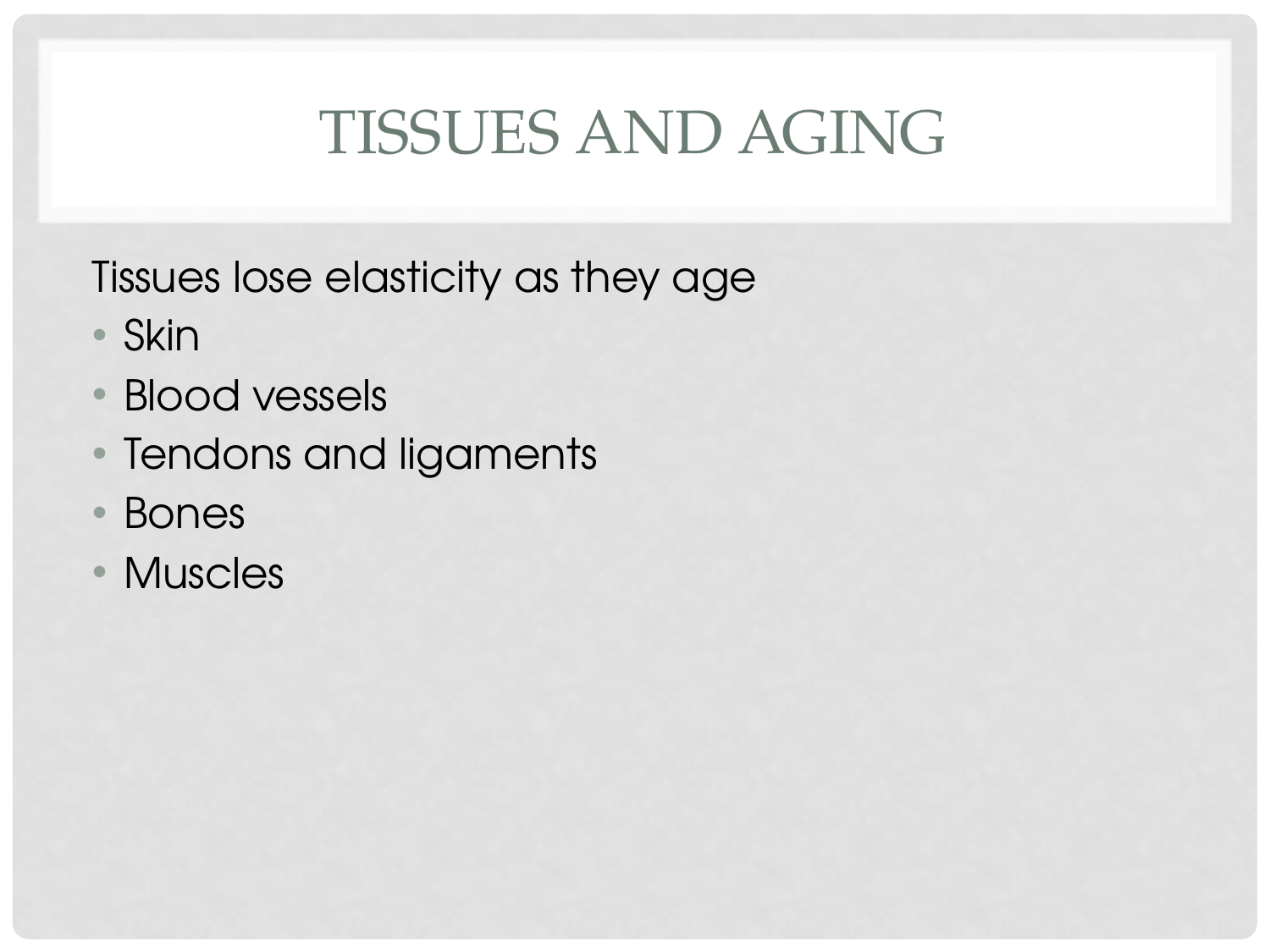

# Tissues and aging
Tissues lose elasticity as they age
Skin
Blood vessels
Tendons and ligaments
Bones
Muscles